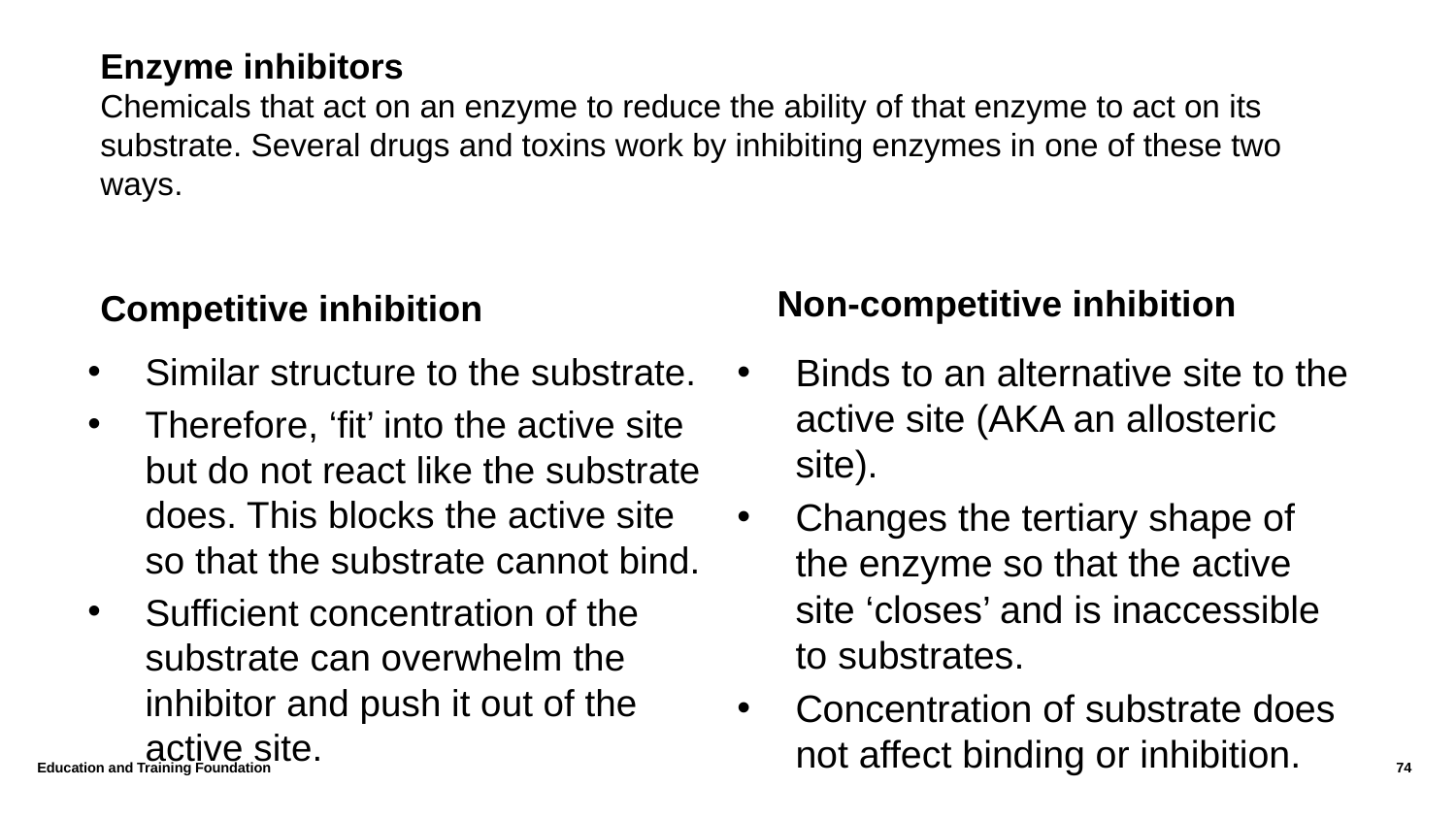

# Enzyme inhibitors Chemicals that act on an enzyme to reduce the ability of that enzyme to act on its substrate. Several drugs and toxins work by inhibiting enzymes in one of these two ways.
Non-competitive inhibition
Competitive inhibition
Binds to an alternative site to the active site (AKA an allosteric site).
Changes the tertiary shape of the enzyme so that the active site ‘closes’ and is inaccessible to substrates.
Concentration of substrate does not affect binding or inhibition.

Similar structure to the substrate.
Therefore, ‘fit’ into the active site but do not react like the substrate does. This blocks the active site so that the substrate cannot bind.
Sufficient concentration of the substrate can overwhelm the inhibitor and push it out of the active site.
Education and Training Foundation
74